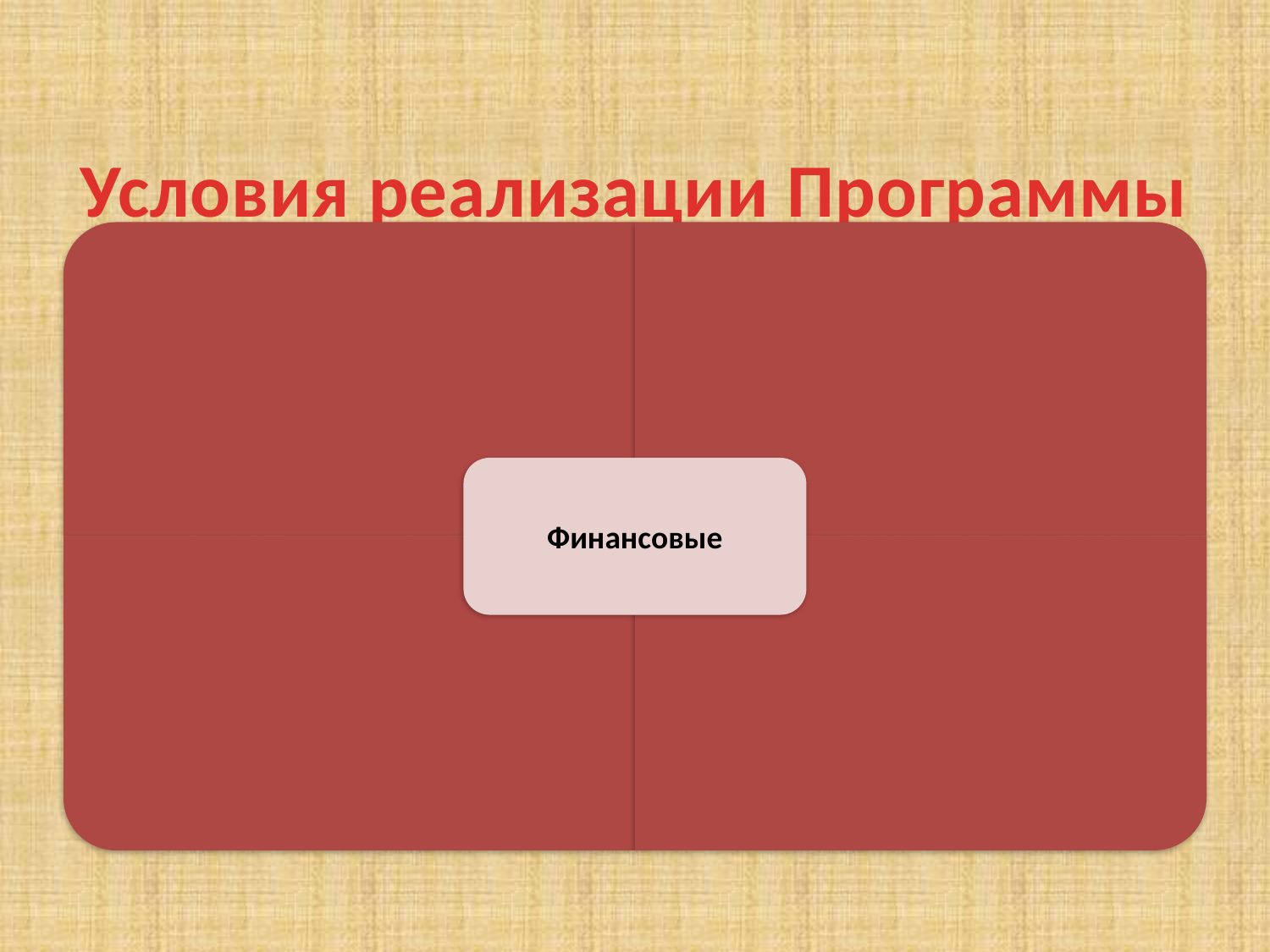

# Условия реализации Программы
Финансовые
Психолого-педагогические
Кадровые
Развивающая предметно-пространственная среда